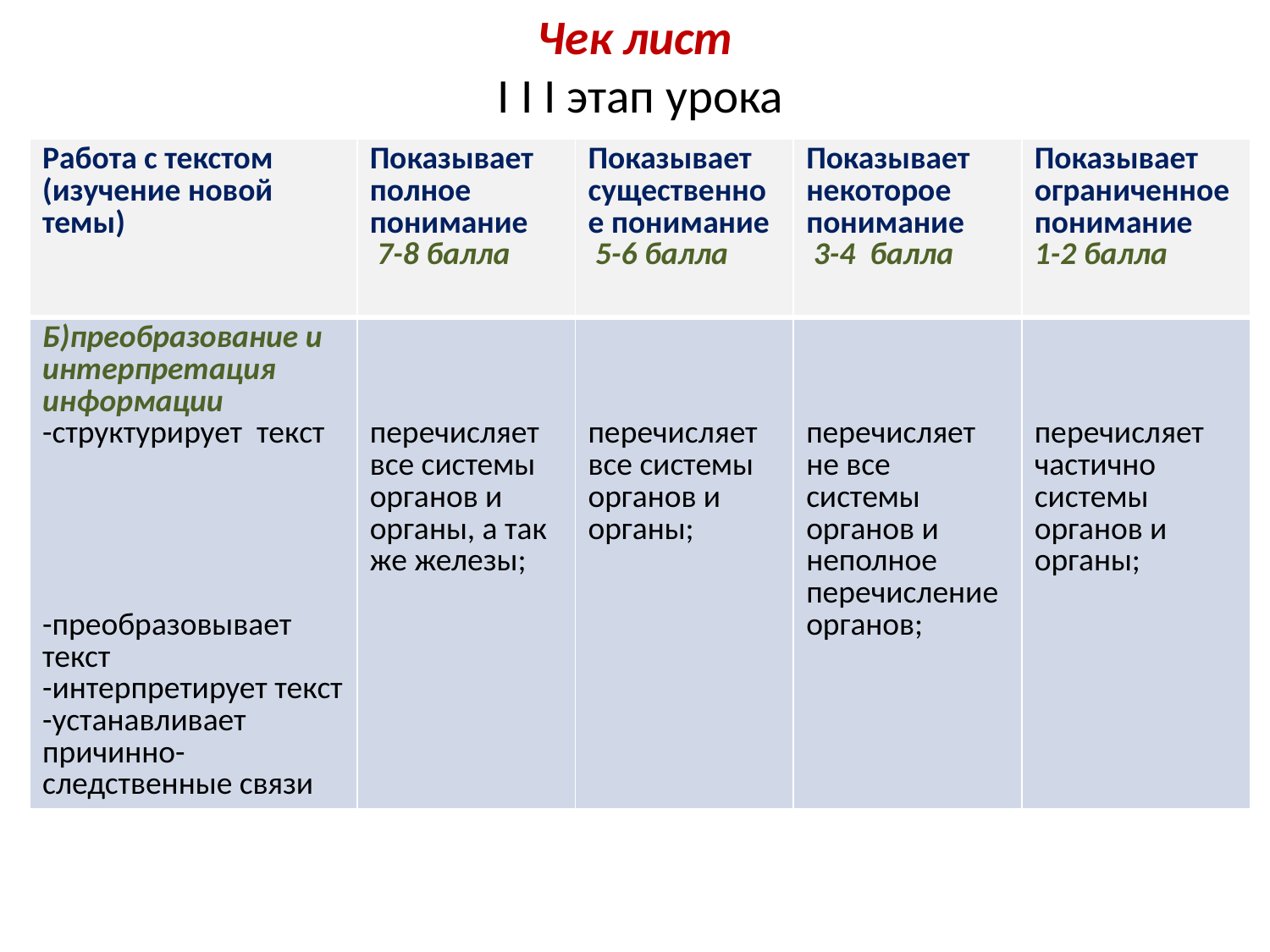

# Чек лист I I I этап урока
| Работа с текстом (изучение новой темы) | Показывает полное понимание 7-8 балла | Показывает существенное понимание 5-6 балла | Показывает некоторое понимание 3-4 балла | Показывает ограниченное понимание 1-2 балла |
| --- | --- | --- | --- | --- |
| Б)преобразование и интерпретация информации -структурирует текст -преобразовывает текст -интерпретирует текст -устанавливает причинно-следственные связи | перечисляет все системы органов и органы, а так же железы; | перечисляет все системы органов и органы; | перечисляет не все системы органов и неполное перечисление органов; | перечисляет частично системы органов и органы; |